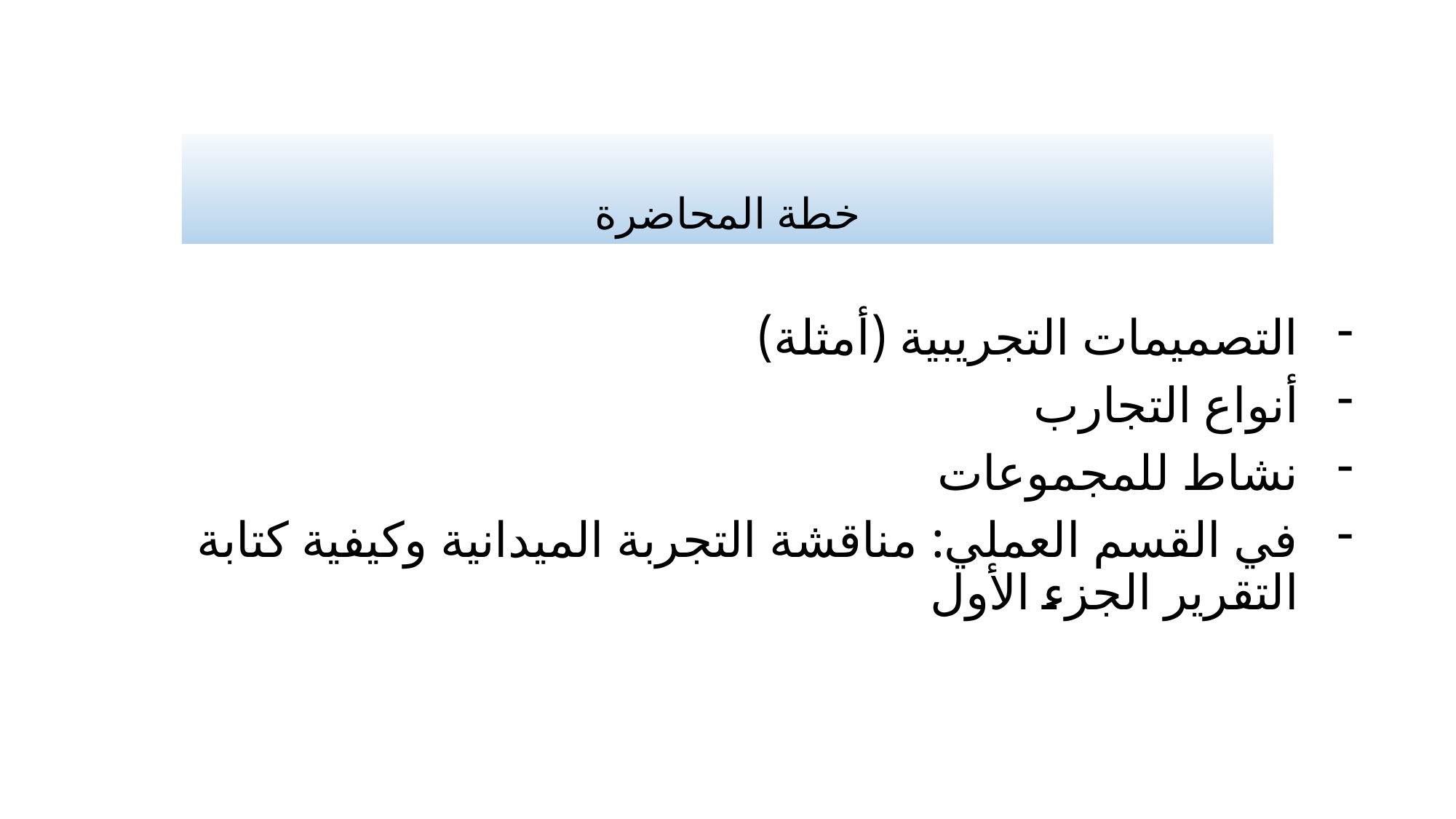

# خطة المحاضرة
التصميمات التجريبية (أمثلة)
أنواع التجارب
نشاط للمجموعات
في القسم العملي: مناقشة التجربة الميدانية وكيفية كتابة التقرير الجزء الأول